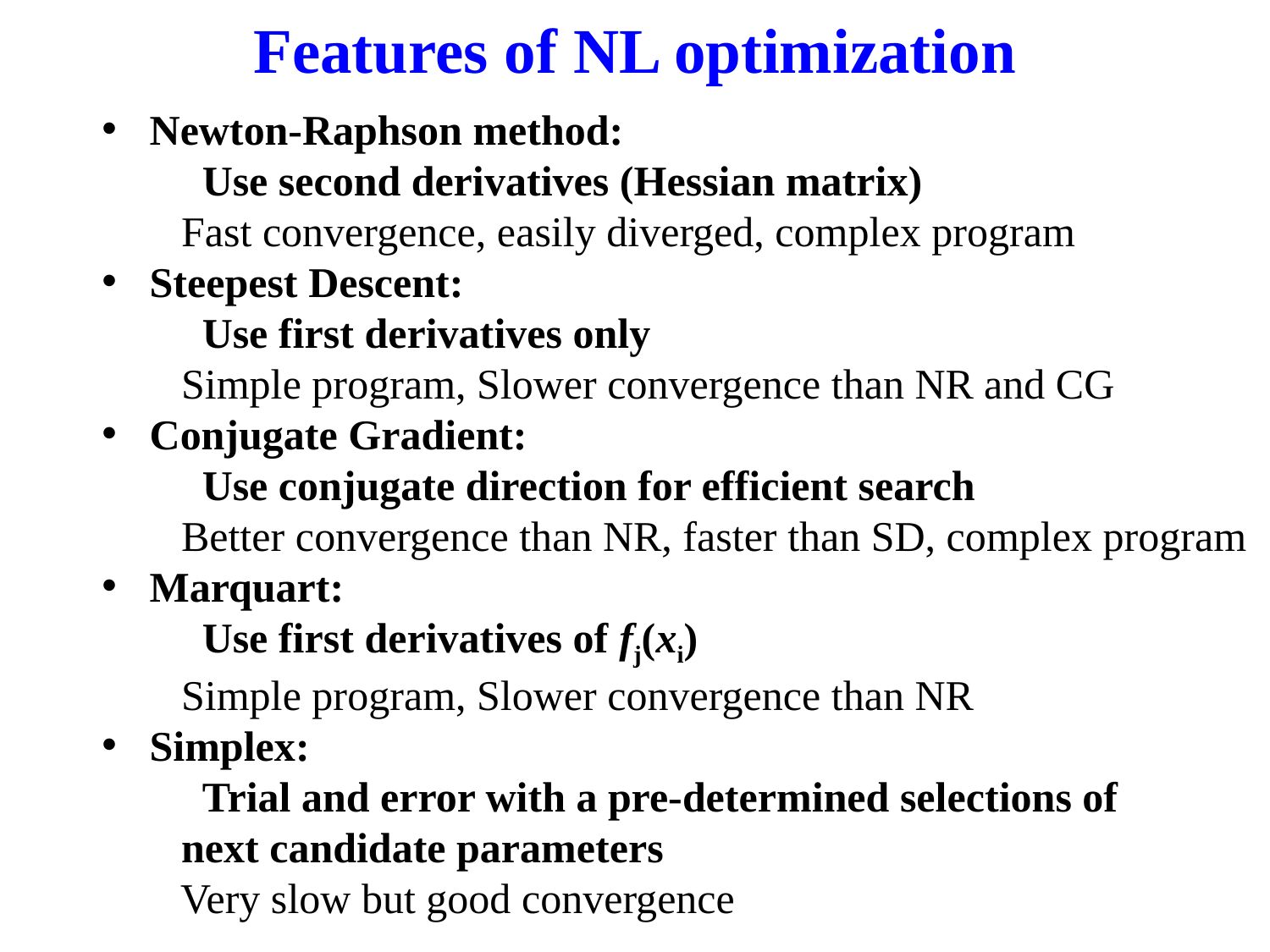

Features of NL optimization
Newton-Raphson method:
　Use second derivatives (Hessian matrix)
   Fast convergence, easily diverged, complex program
Steepest Descent:
　Use first derivatives only
   Simple program, Slower convergence than NR and CG
Conjugate Gradient:
　Use conjugate direction for efficient search
   Better convergence than NR, faster than SD, complex program
Marquart:
　Use first derivatives of fj(xi)
   Simple program, Slower convergence than NR
Simplex:
　Trial and error with a pre-determined selections of
   next candidate parameters
   Very slow but good convergence